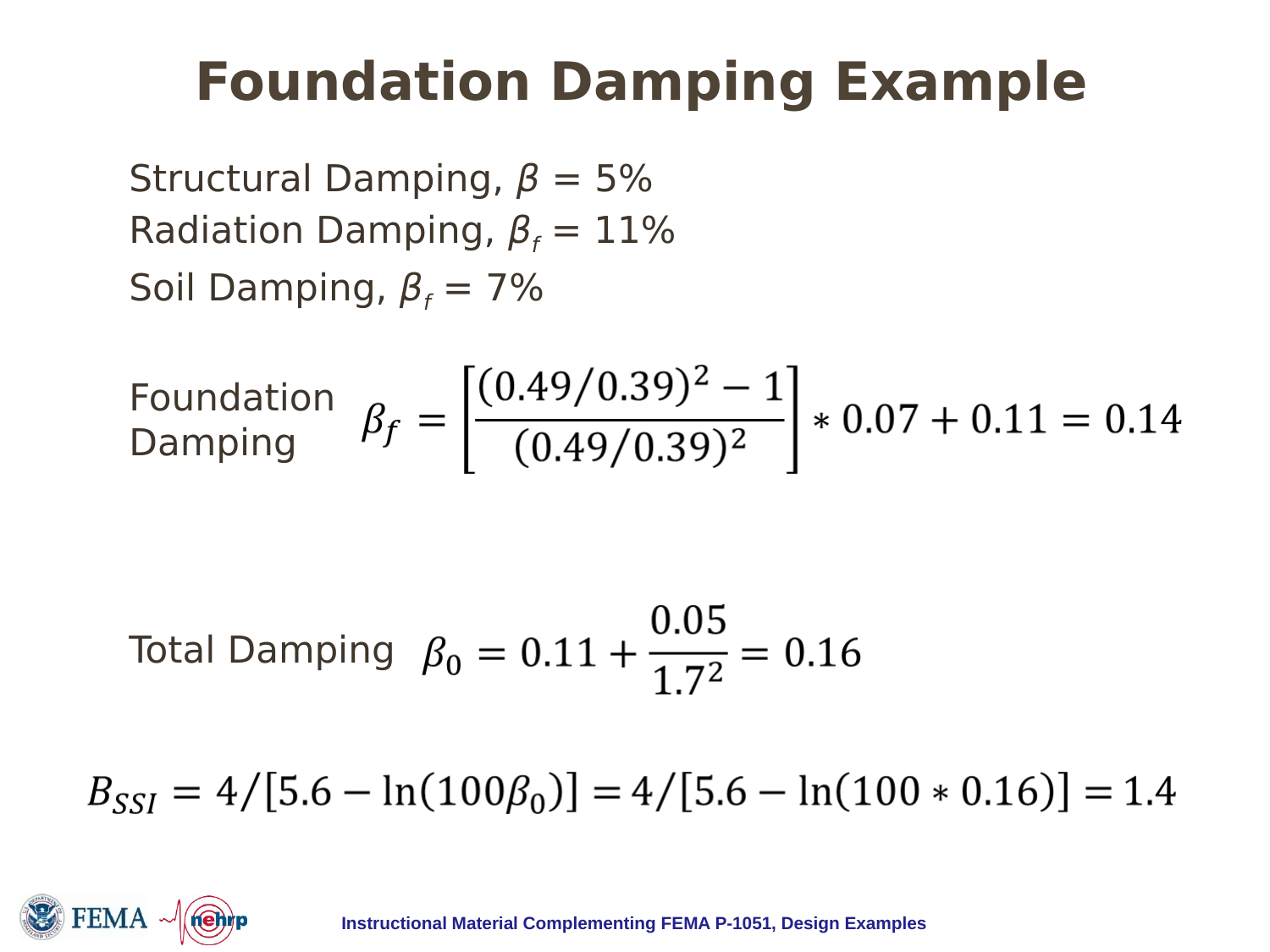

# Foundation Damping Example
Structural Damping, β = 5%
Radiation Damping, βf = 11%
Soil Damping, βf = 7%

Foundation
Damping

Total Damping